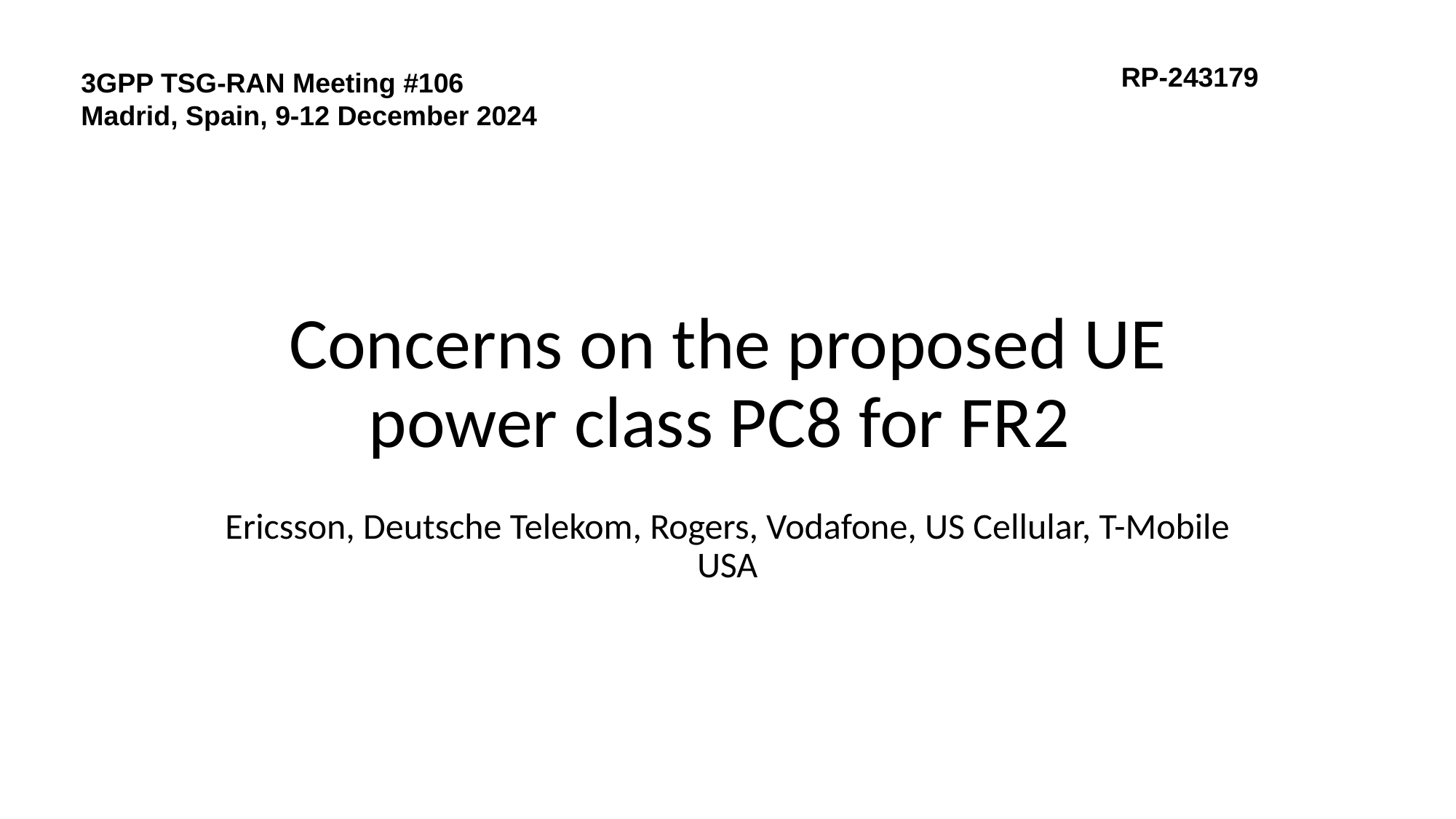

RP-243179
3GPP TSG-RAN Meeting #106
Madrid, Spain, 9-12 December 2024
# Concerns on the proposed UE power class PC8 for FR2
Ericsson, Deutsche Telekom, Rogers, Vodafone, US Cellular, T-Mobile USA